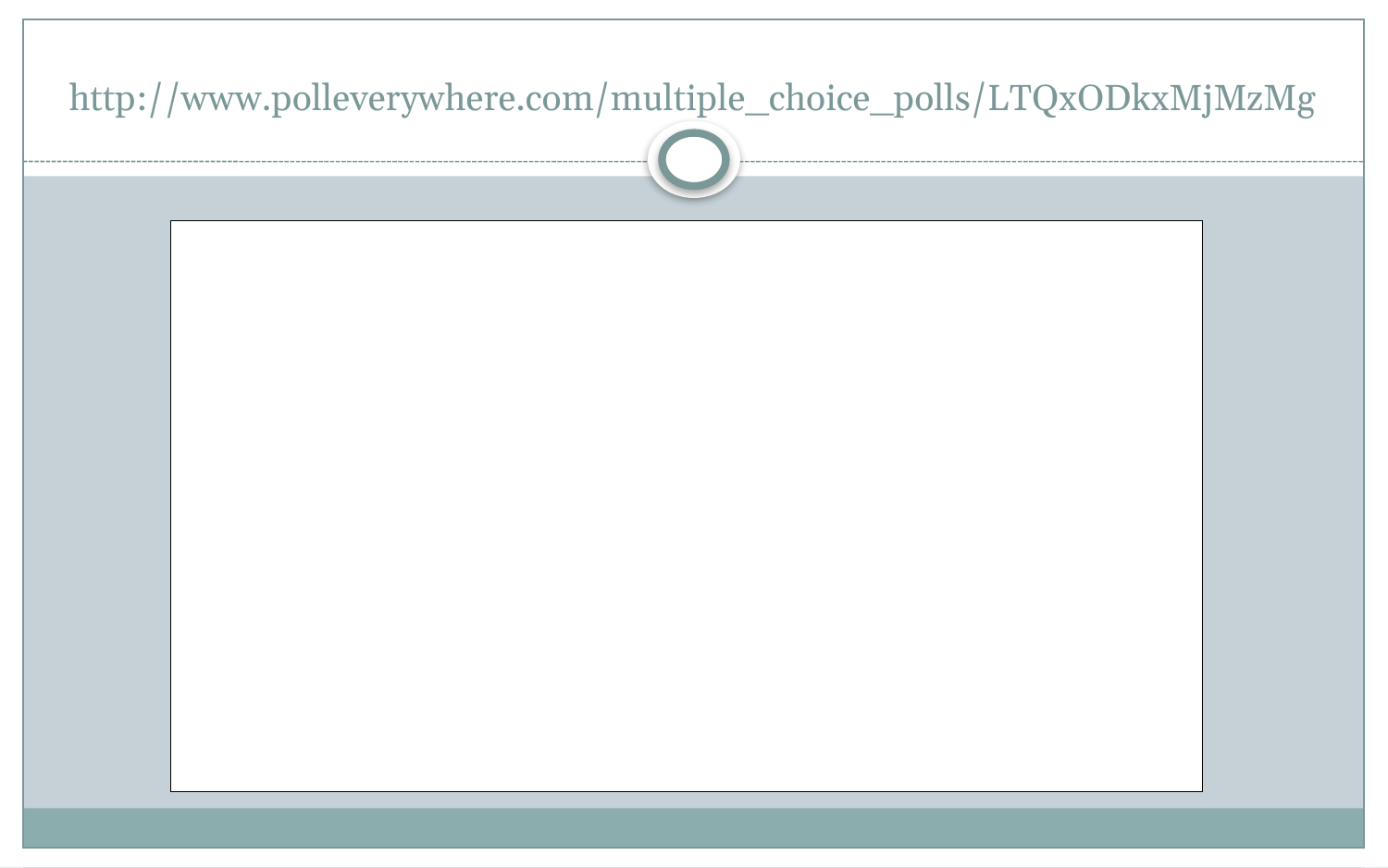

# http://www.polleverywhere.com/multiple_choice_polls/LTQxODkxMjMzMg

Don’t forget: You can copy-paste this slide into other presentations, and move or resize the poll.